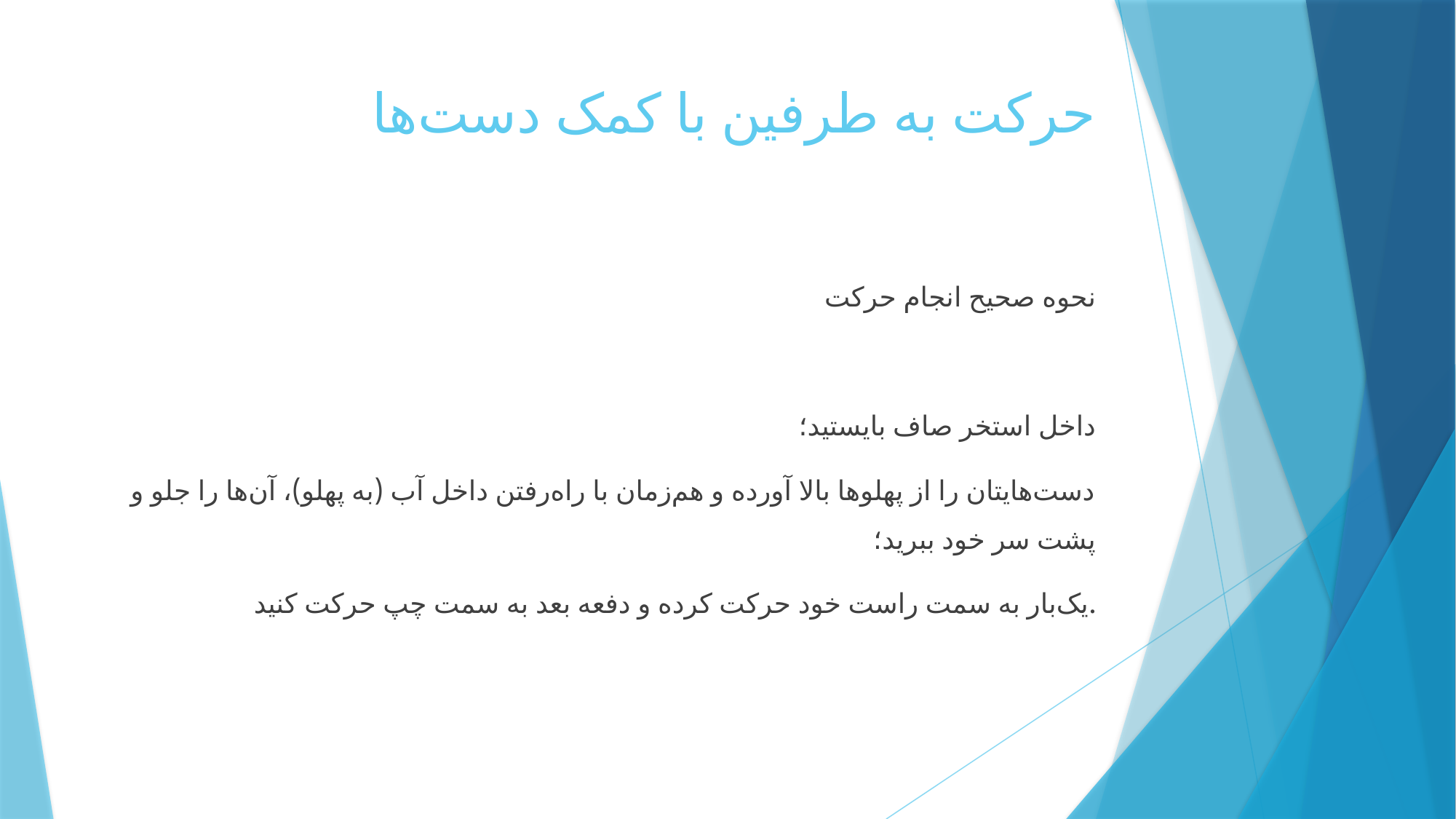

# حرکت به طرفین با کمک دست‌ها
نحوه صحیح انجام حرکت

    داخل استخر صاف بایستید؛
    دست‌هایتان را از پهلوها بالا آورده و هم‌زمان با راه‌رفتن داخل آب (به پهلو)، آن‌ها را جلو و پشت سر خود ببرید؛
    یک‌بار به سمت راست خود حرکت کرده و دفعه بعد به سمت چپ حرکت کنید.